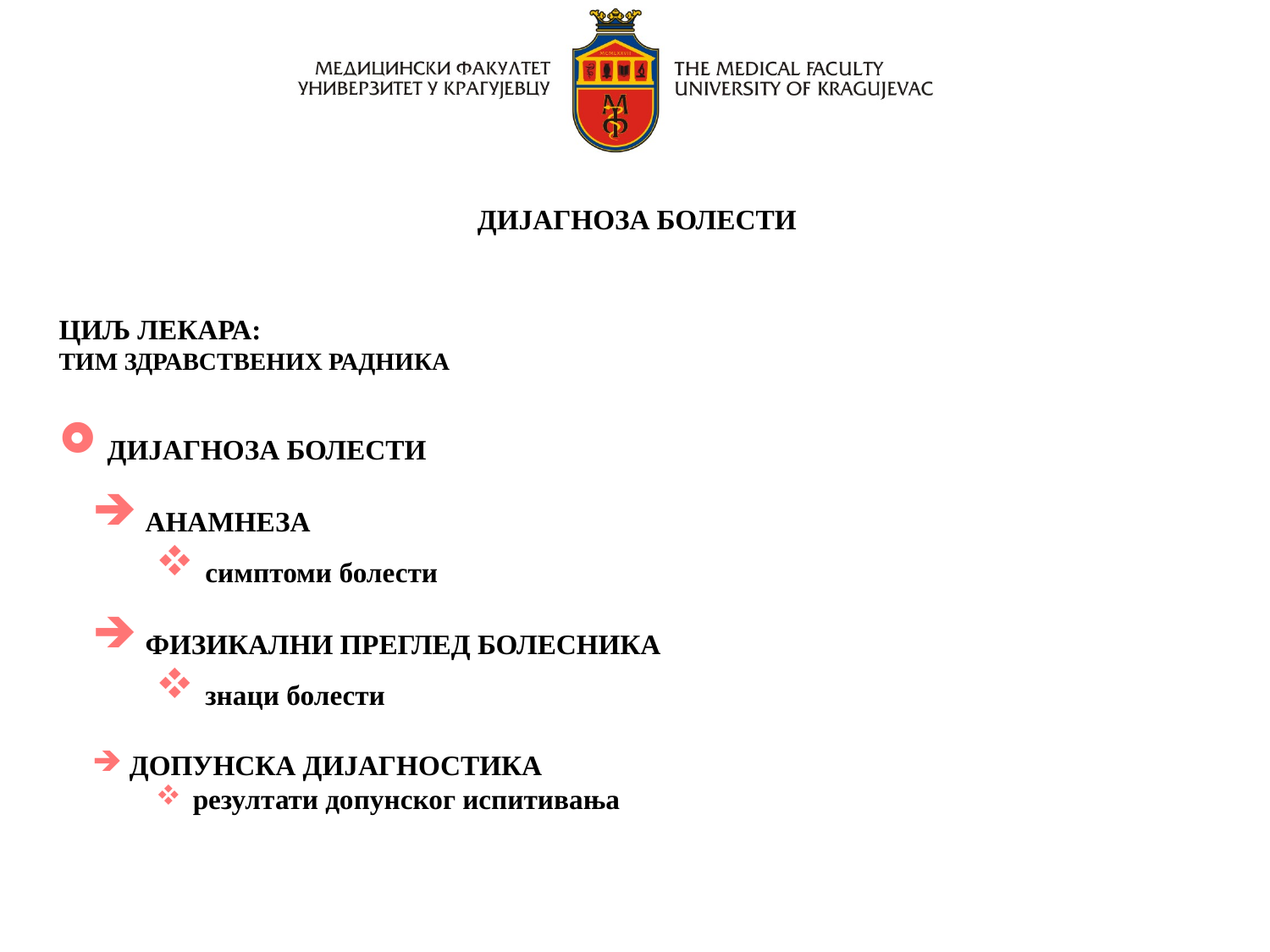

ДИЈАГНОЗА БОЛЕСТИ
ЦИЉ ЛЕКАРА:
ТИМ ЗДРАВСТВЕНИХ РАДНИКА

 ДИЈАГНОЗА БОЛЕСТИ

 АНАМНЕЗА
 симптоми болести

 ФИЗИКАЛНИ ПРЕГЛЕД БОЛЕСНИКА
 знаци болести

 ДОПУНСКА ДИЈАГНОСТИКА
 резултати допунског испитивања